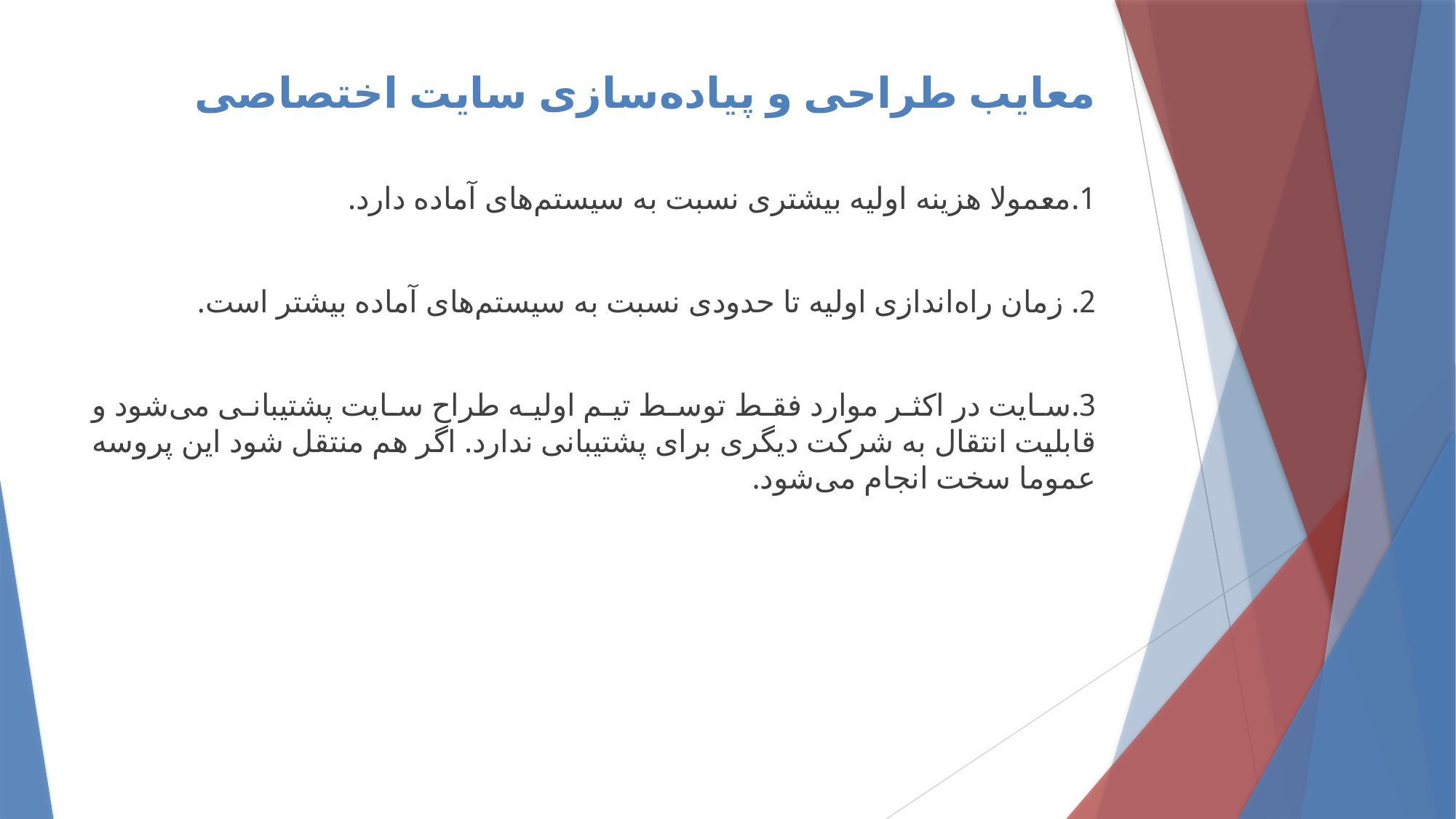

# معایب طراحی و پیاده‌سازی سایت اختصاصی
1.معمولا هزینه اولیه بیشتری نسبت به سیستم‌های آماده دارد.

2. زمان راه‌اندازی اولیه تا حدودی نسبت به سیستم‌های آماده بیشتر است.

3.سایت در اکثر موارد فقط توسط تیم اولیه طراح سایت پشتیبانی می‌شود و قابلیت انتقال به شرکت دیگری برای پشتیبانی ندارد. اگر هم منتقل شود این پروسه عموما سخت انجام می‌شود.